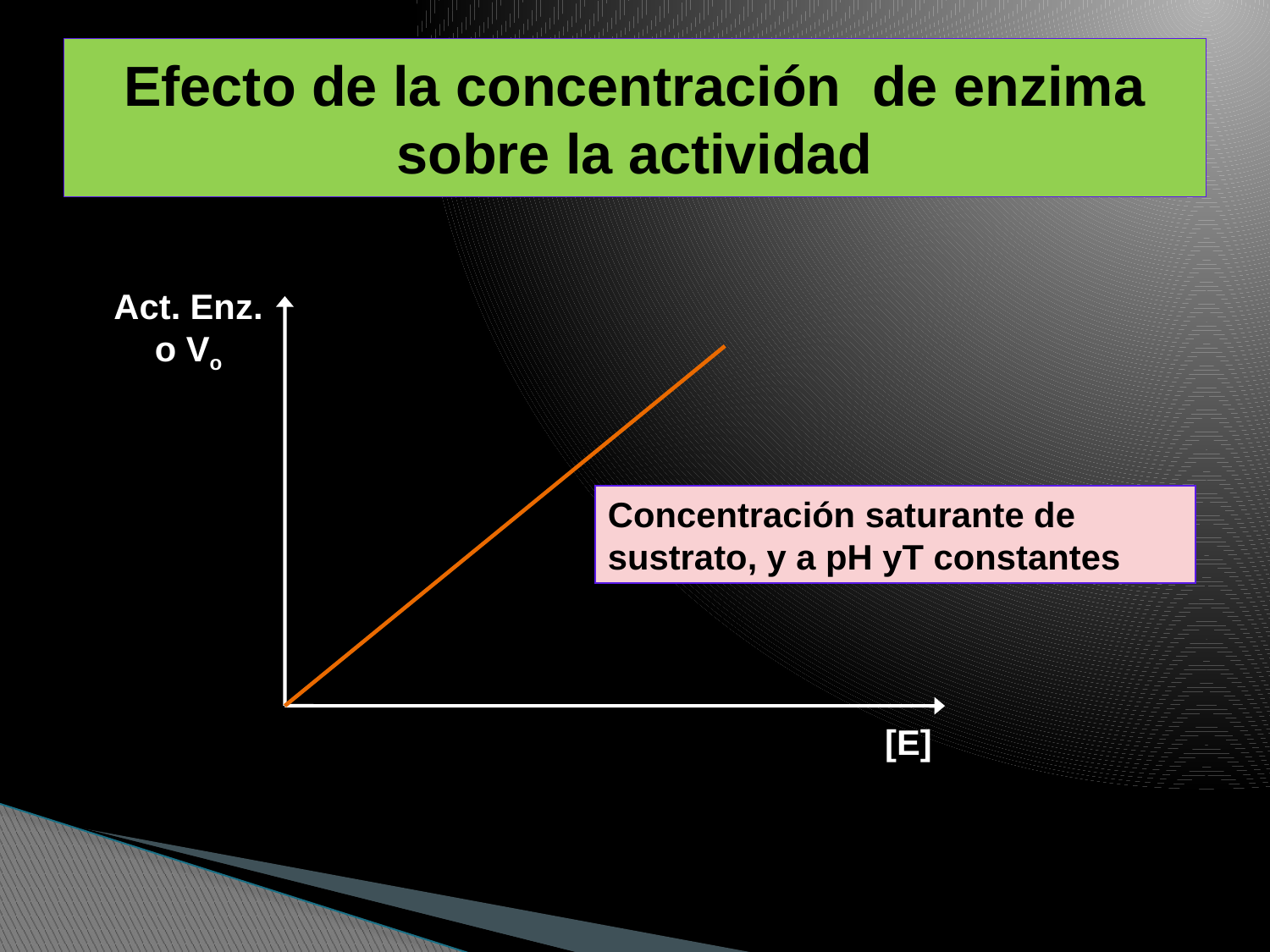

# Efecto de la concentración  de enzima sobre la actividad
Act. Enz. o Vo

Concentración saturante de sustrato, y a pH yT constantes

[E]